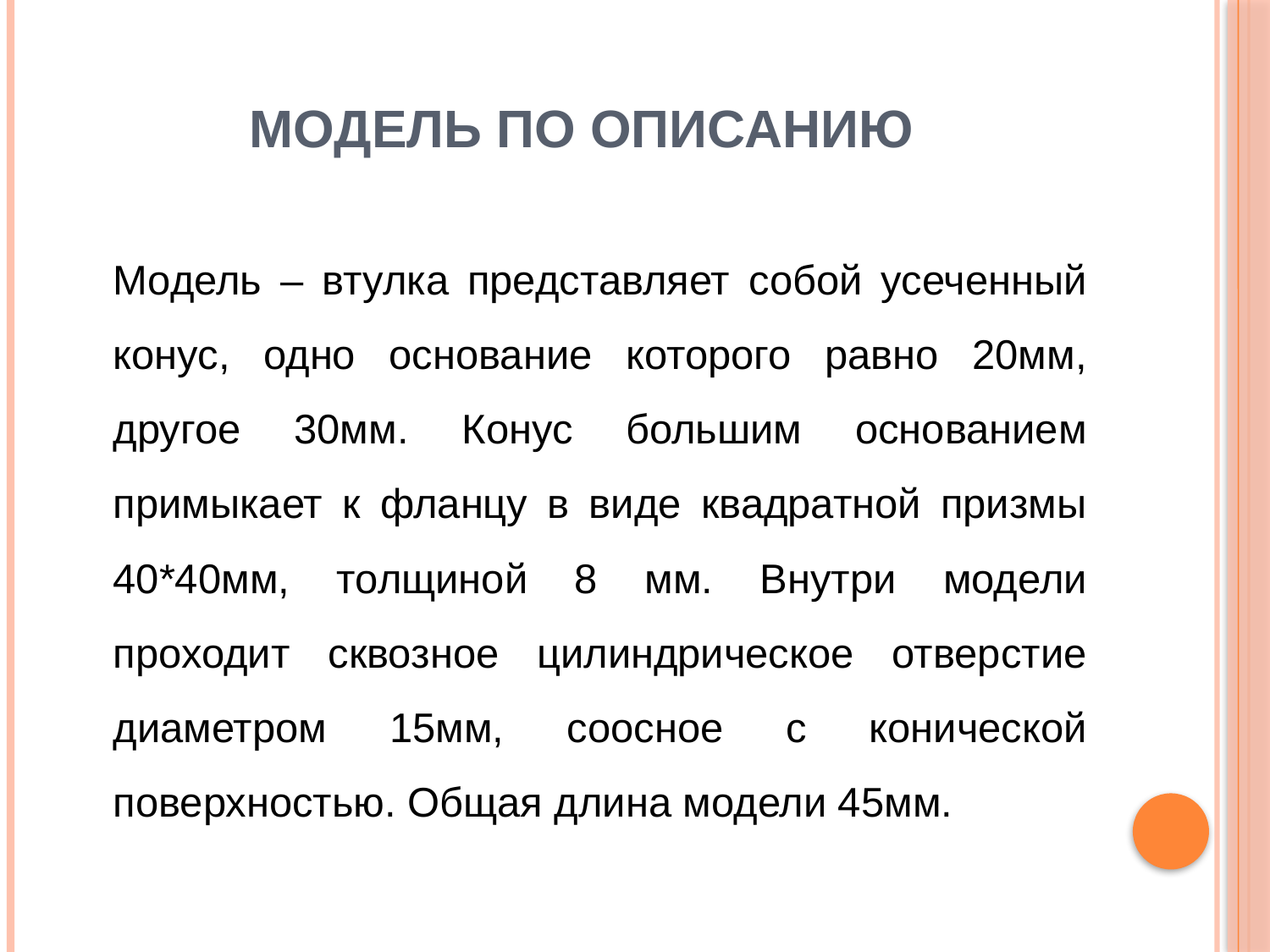

# Модель по описанию
		Модель – втулка представляет собой усеченный конус, одно основание которого равно 20мм, другое 30мм. Конус большим основанием примыкает к фланцу в виде квадратной призмы 40*40мм, толщиной 8 мм. Внутри модели проходит сквозное цилиндрическое отверстие диаметром 15мм, соосное с конической поверхностью. Общая длина модели 45мм.